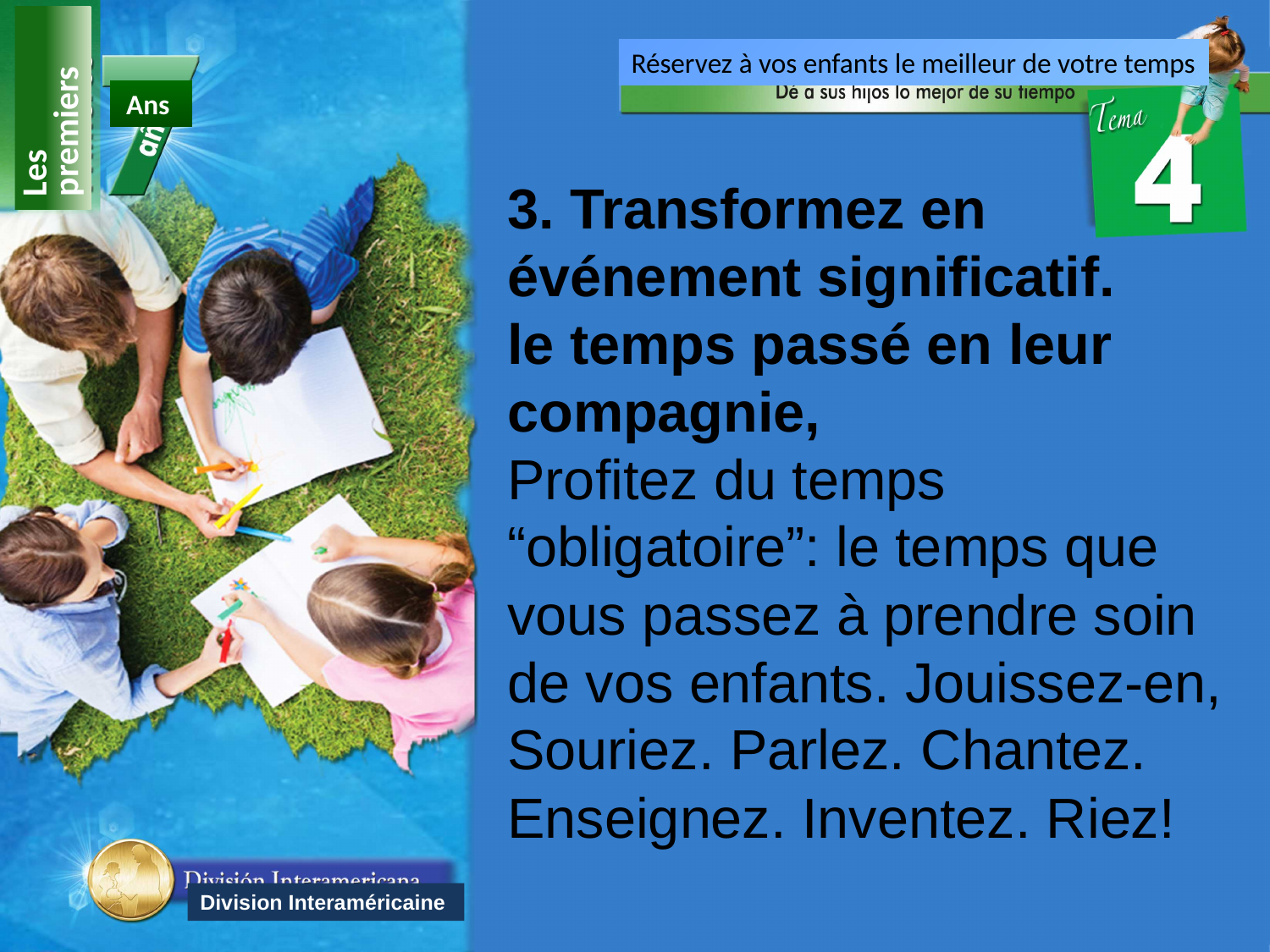

Réservez à vos enfants le meilleur de votre temps
Les premiers
Ans
3. Transformez en événement significatif.
le temps passé en leur compagnie,
Profitez du temps “obligatoire”: le temps que vous passez à prendre soin de vos enfants. Jouissez-en, Souriez. Parlez. Chantez. Enseignez. Inventez. Riez!
Division Interaméricaine